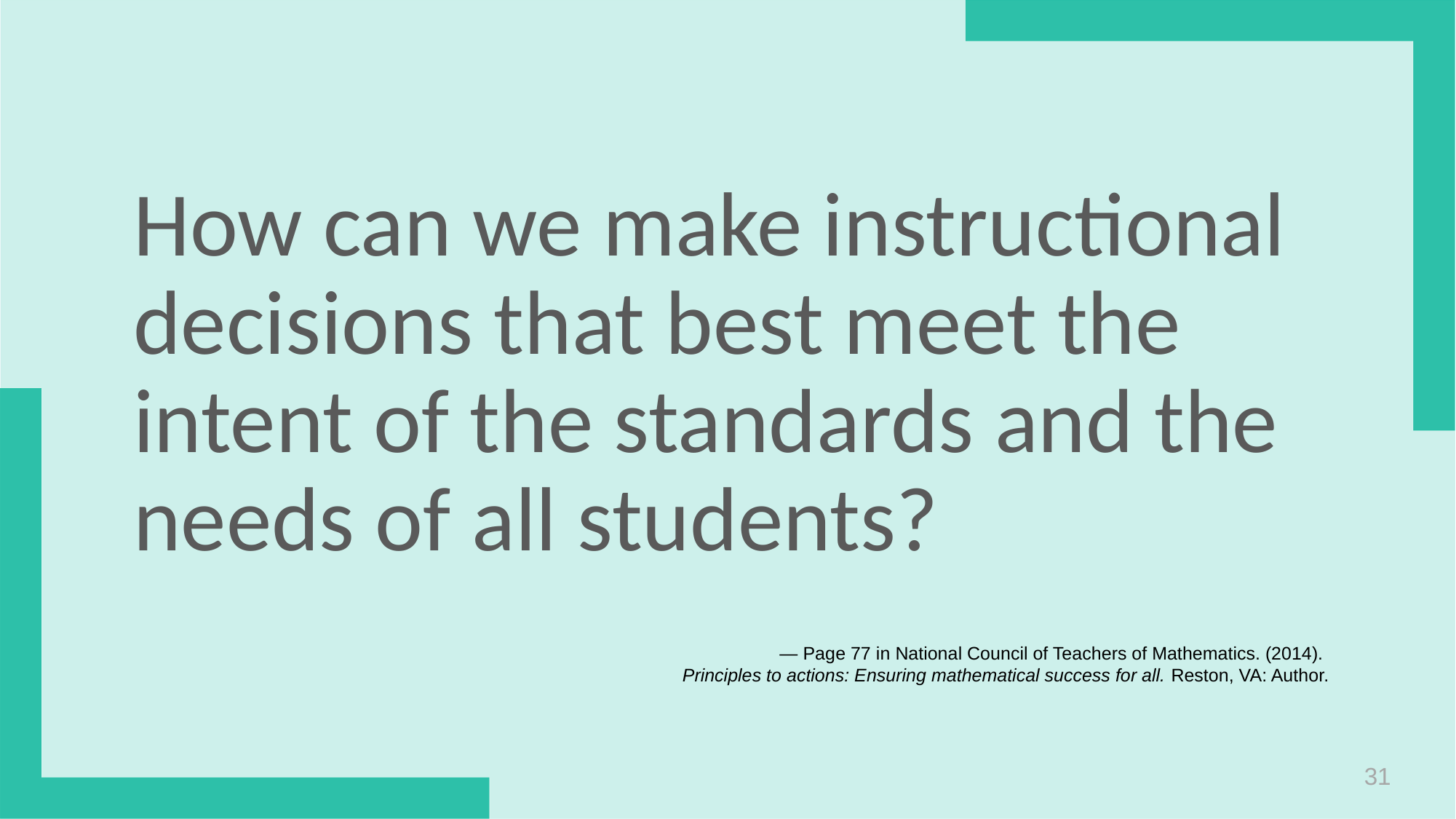

# How can we make instructional decisions that best meet the intent of the standards and the needs of all students?
— Page 77 in National Council of Teachers of Mathematics. (2014).
Principles to actions: Ensuring mathematical success for all. Reston, VA: Author.
31